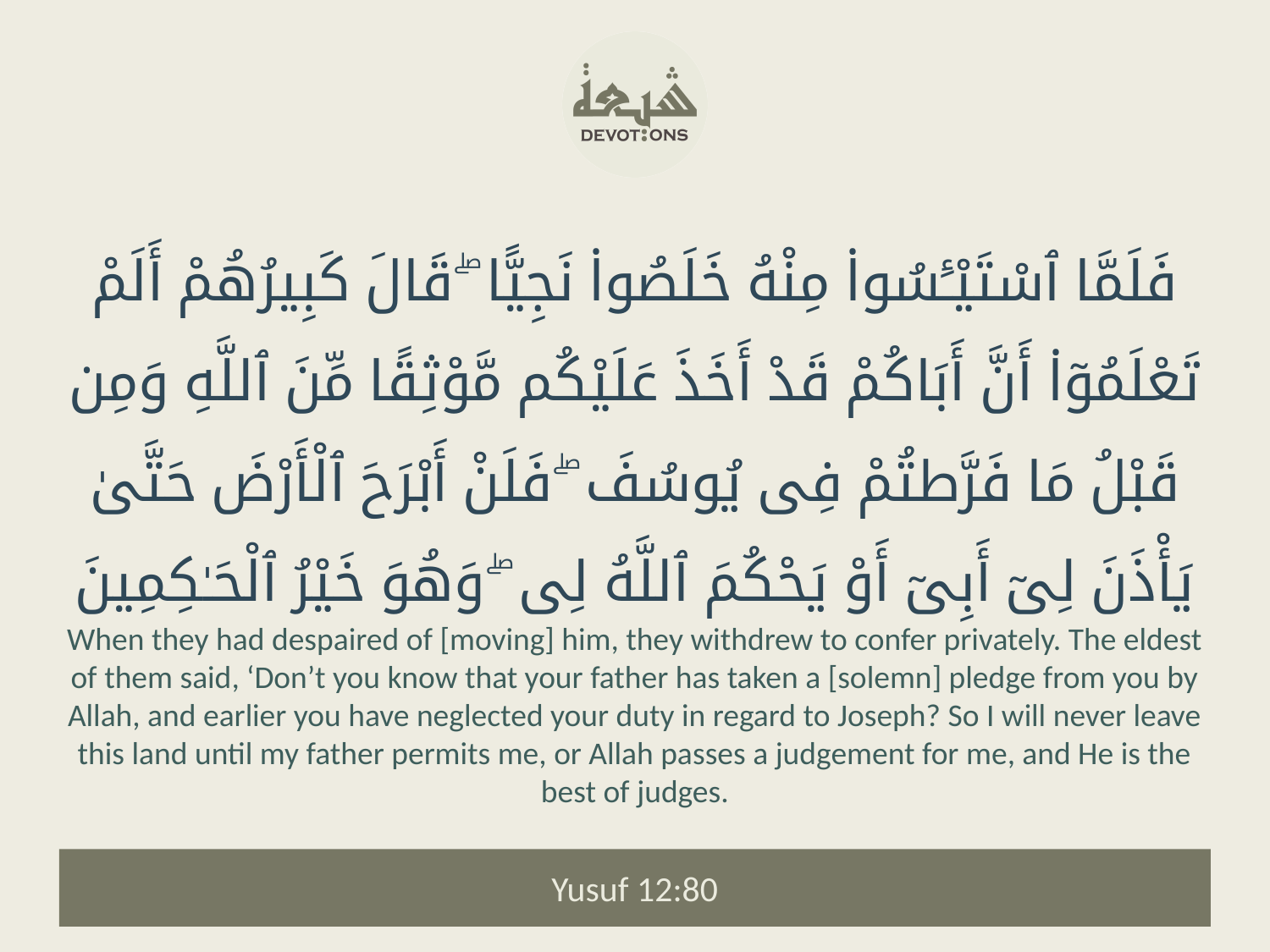

فَلَمَّا ٱسْتَيْـَٔسُوا۟ مِنْهُ خَلَصُوا۟ نَجِيًّا ۖ قَالَ كَبِيرُهُمْ أَلَمْ تَعْلَمُوٓا۟ أَنَّ أَبَاكُمْ قَدْ أَخَذَ عَلَيْكُم مَّوْثِقًا مِّنَ ٱللَّهِ وَمِن قَبْلُ مَا فَرَّطتُمْ فِى يُوسُفَ ۖ فَلَنْ أَبْرَحَ ٱلْأَرْضَ حَتَّىٰ يَأْذَنَ لِىٓ أَبِىٓ أَوْ يَحْكُمَ ٱللَّهُ لِى ۖ وَهُوَ خَيْرُ ٱلْحَـٰكِمِينَ
When they had despaired of [moving] him, they withdrew to confer privately. The eldest of them said, ‘Don’t you know that your father has taken a [solemn] pledge from you by Allah, and earlier you have neglected your duty in regard to Joseph? So I will never leave this land until my father permits me, or Allah passes a judgement for me, and He is the best of judges.
Yusuf 12:80